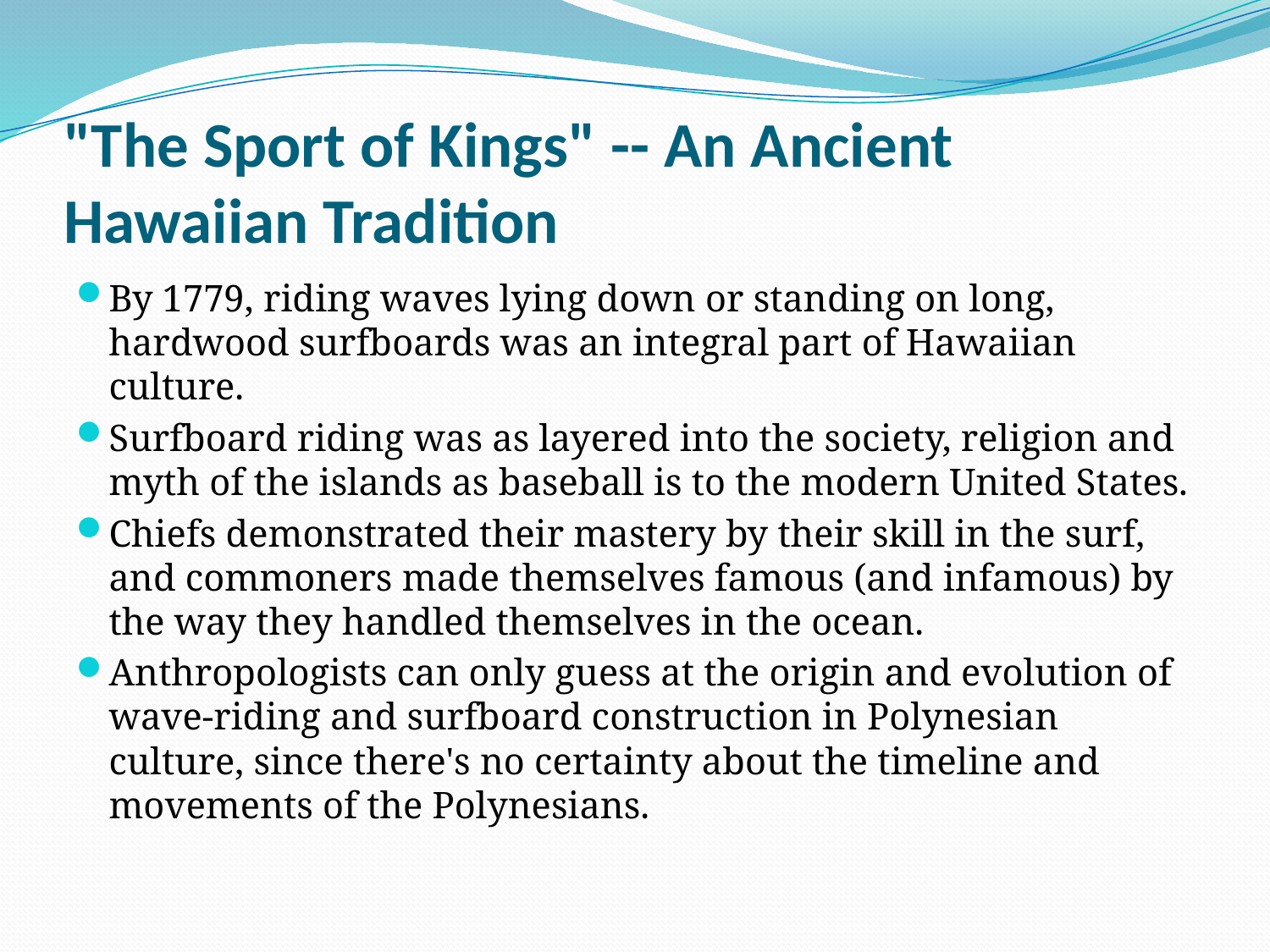

# "The Sport of Kings" -- An Ancient Hawaiian Tradition
By 1779, riding waves lying down or standing on long, hardwood surfboards was an integral part of Hawaiian culture.
Surfboard riding was as layered into the society, religion and myth of the islands as baseball is to the modern United States.
Chiefs demonstrated their mastery by their skill in the surf, and commoners made themselves famous (and infamous) by the way they handled themselves in the ocean.
Anthropologists can only guess at the origin and evolution of wave-riding and surfboard construction in Polynesian culture, since there's no certainty about the timeline and movements of the Polynesians.